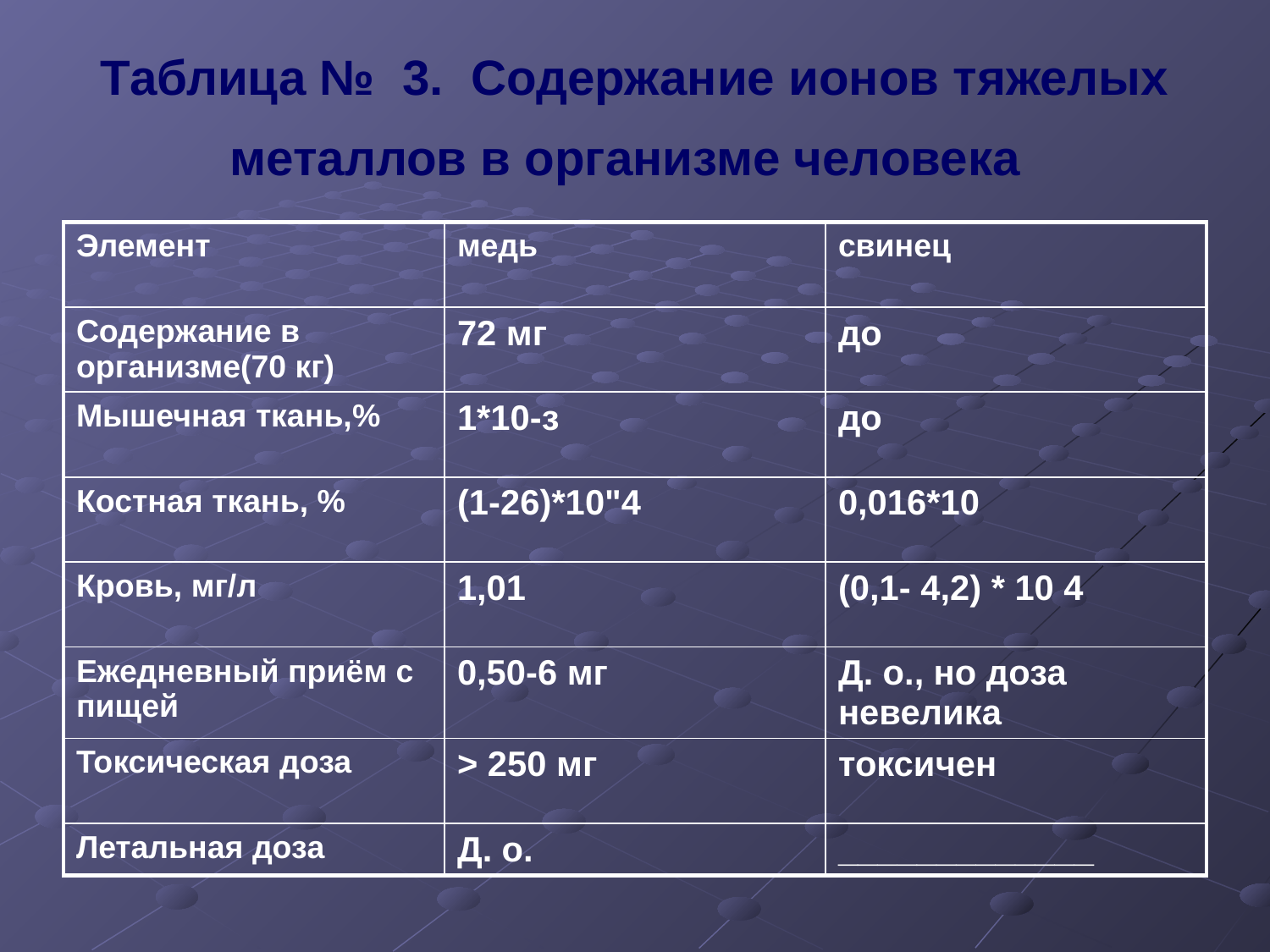

# Таблица №  3.  Содержание ионов тяжелых металлов в организме человека
| Элемент | медь | свинец |
| --- | --- | --- |
| Содержание в организме(70 кг) | 72 мг | до |
| Мышечная ткань,% | 1\*10-з | до |
| Костная ткань, % | (1-26)\*10"4 | 0,016\*10 |
| Кровь, мг/л | 1,01 | (0,1- 4,2) \* 10 4 |
| Ежедневный приём с пищей | 0,50-6 мг | Д. о., но доза невелика |
| Токсическая доза | > 250 мг | токсичен |
| Летальная доза | Д. о. | \_\_\_\_\_\_\_\_\_\_\_\_\_ |